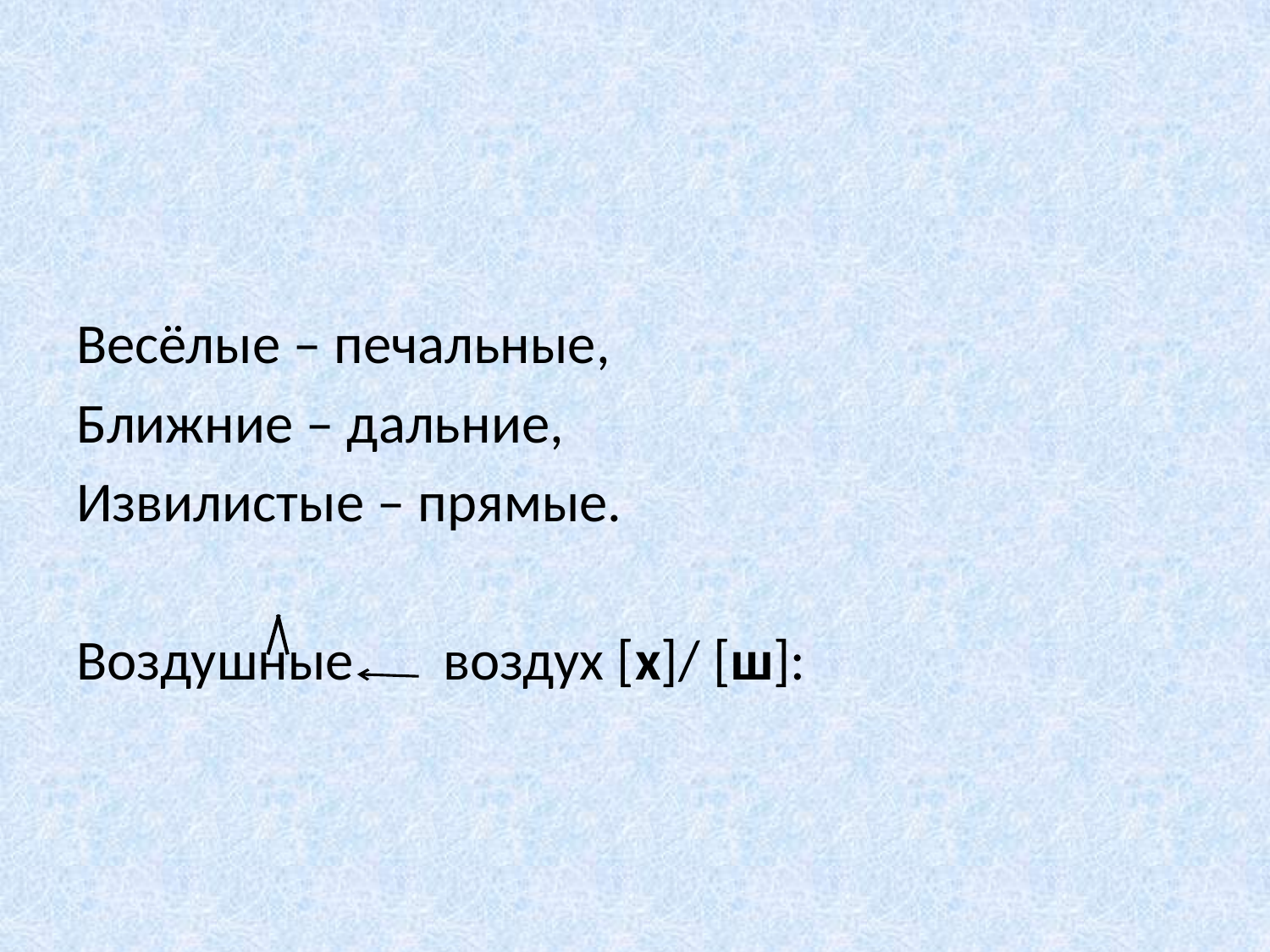

#

Весёлые – печальные,
Ближние – дальние,
Извилистые – прямые.

Воздушные       воздух [х]/ [ш]: